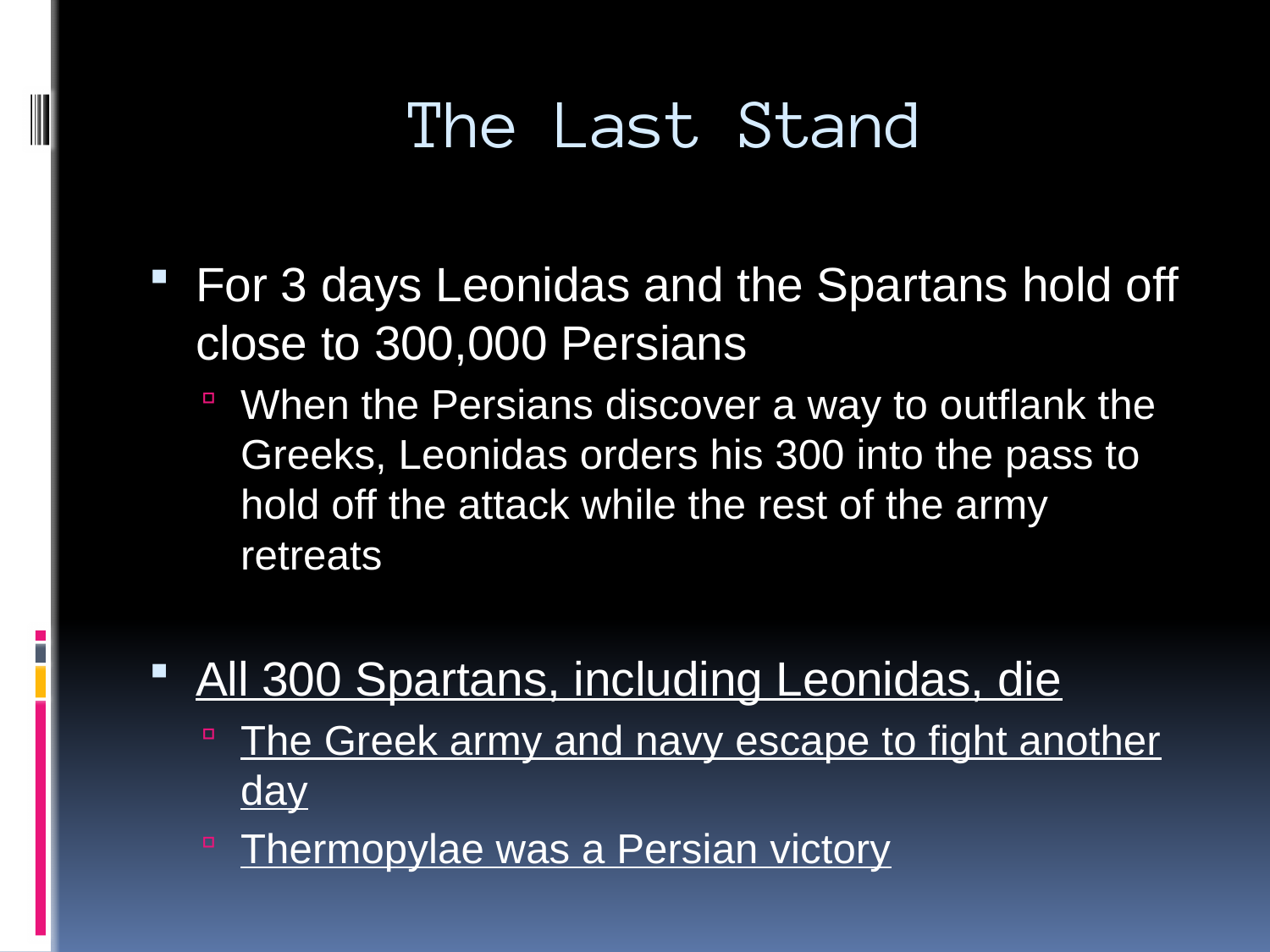

# The Last Stand
For 3 days Leonidas and the Spartans hold off close to 300,000 Persians
When the Persians discover a way to outflank the Greeks, Leonidas orders his 300 into the pass to hold off the attack while the rest of the army retreats

All 300 Spartans, including Leonidas, die
The Greek army and navy escape to fight another day
Thermopylae was a Persian victory